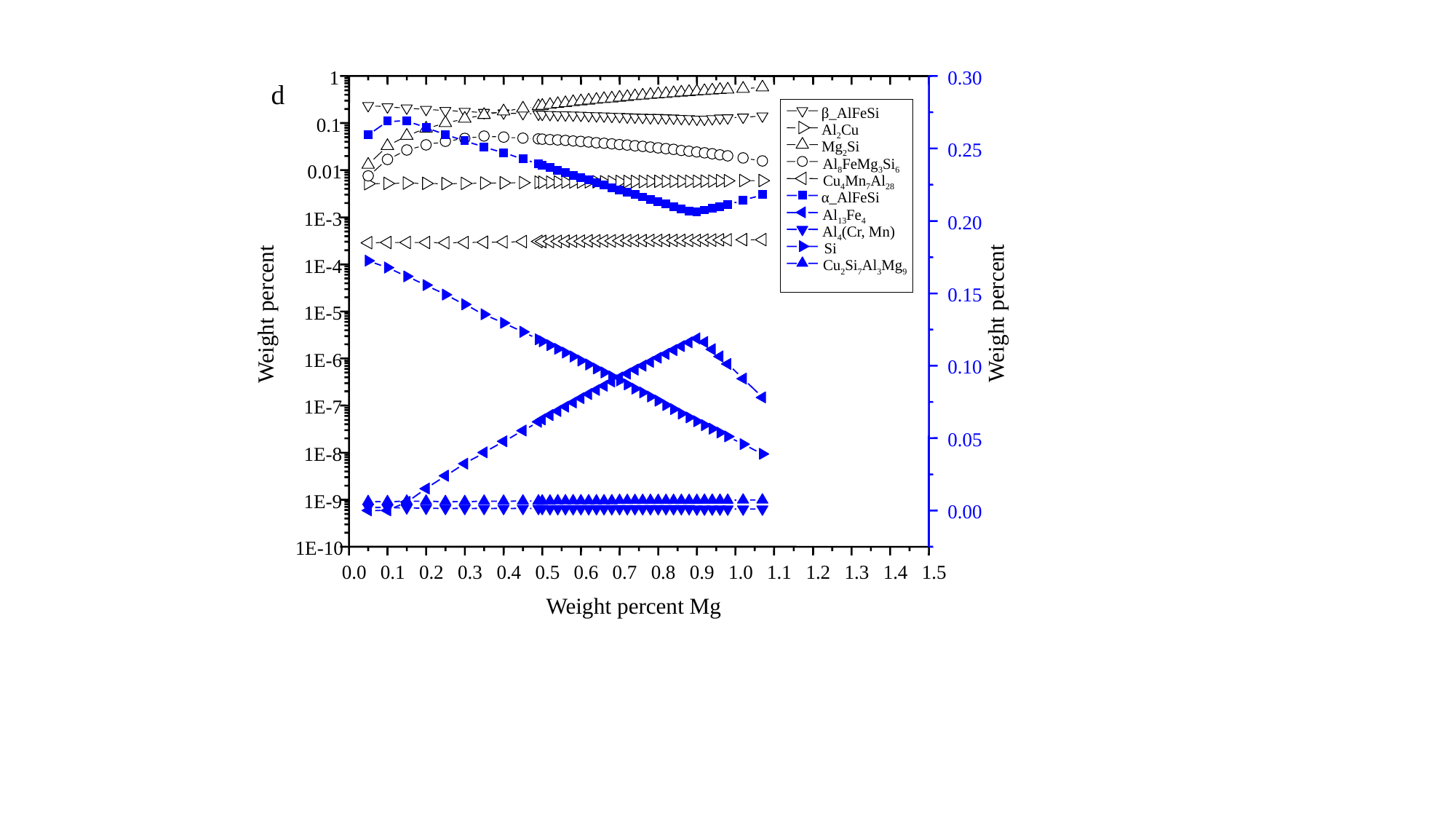

1
0.1
0.01
1E-3

1E-4

1E-5

1E-6

1E-7

1E-8

1E-9

1E-10

0.0
0.1
0.2
0.3
0.4
0.5
0.6
0.7
0.8
0.9
1.0
1.1
1.2
1.3
1.4
1.5
0.30
d

β_AlFeSi

Al2Cu

Mg2Si

0.25

Al8FeMg3Si6

Cu4Mn7Al28

α_AlFeSi

Al13Fe4

0.20

Al4(Cr, Mn)

Si

Cu2Si7Al3Mg9

0.15

 Weight percent
Weight percent

0.10

0.05

0.00

Weight percent Mg